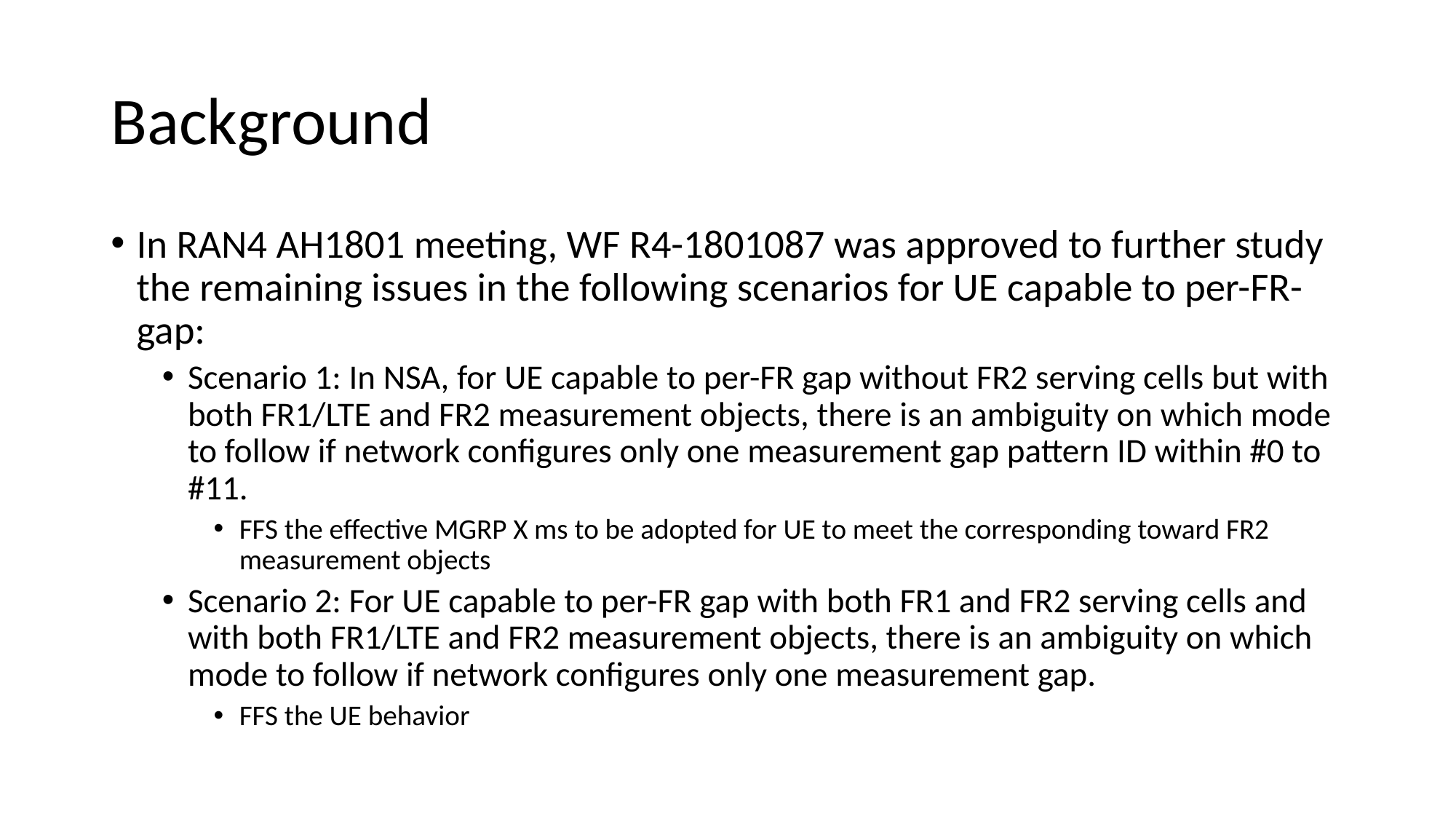

# Background
In RAN4 AH1801 meeting, WF R4-1801087 was approved to further study the remaining issues in the following scenarios for UE capable to per-FR-gap:
Scenario 1: In NSA, for UE capable to per-FR gap without FR2 serving cells but with both FR1/LTE and FR2 measurement objects, there is an ambiguity on which mode to follow if network configures only one measurement gap pattern ID within #0 to #11.
FFS the effective MGRP X ms to be adopted for UE to meet the corresponding toward FR2 measurement objects
Scenario 2: For UE capable to per-FR gap with both FR1 and FR2 serving cells and with both FR1/LTE and FR2 measurement objects, there is an ambiguity on which mode to follow if network configures only one measurement gap.
FFS the UE behavior